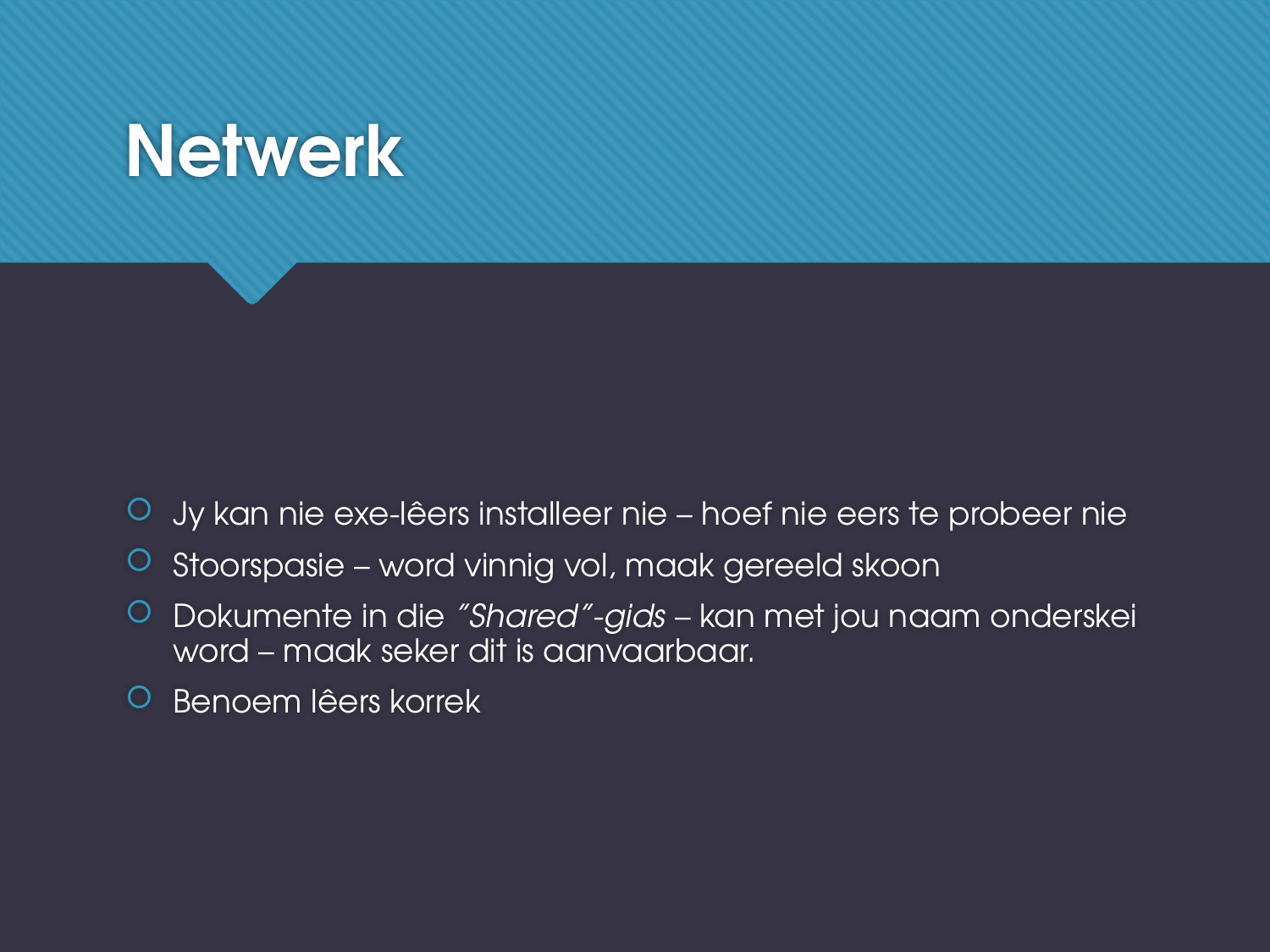

# Netwerk
Jy kan nie exe-lêers installeer nie – hoef nie eers te probeer nie
Stoorspasie – word vinnig vol, maak gereeld skoon
Dokumente in die ”Shared”-gids – kan met jou naam onderskei word – maak seker dit is aanvaarbaar.
Benoem lêers korrek